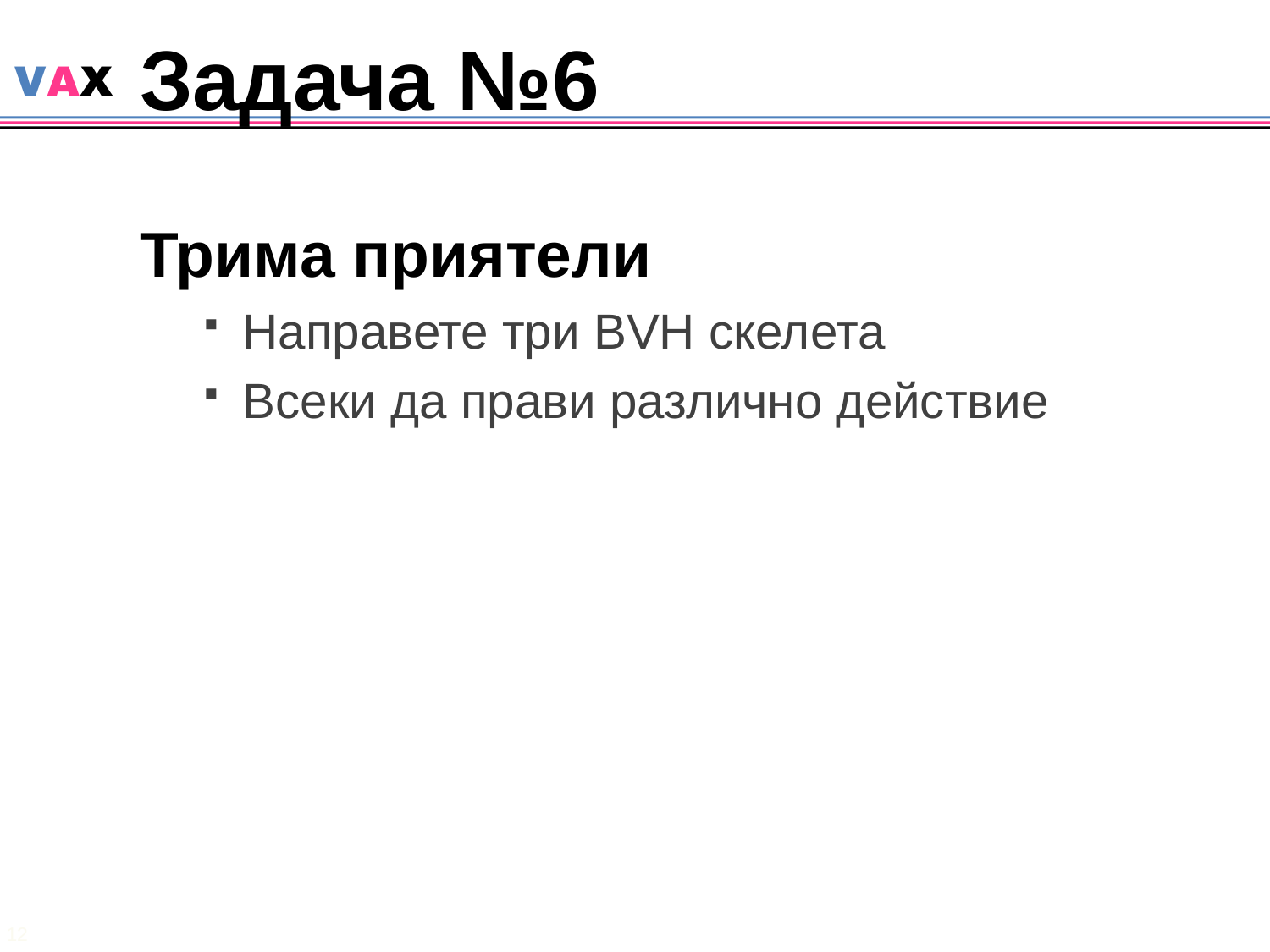

# Задача №6
Трима приятели
Направете три BVH скелета
Всеки да прави различно действие